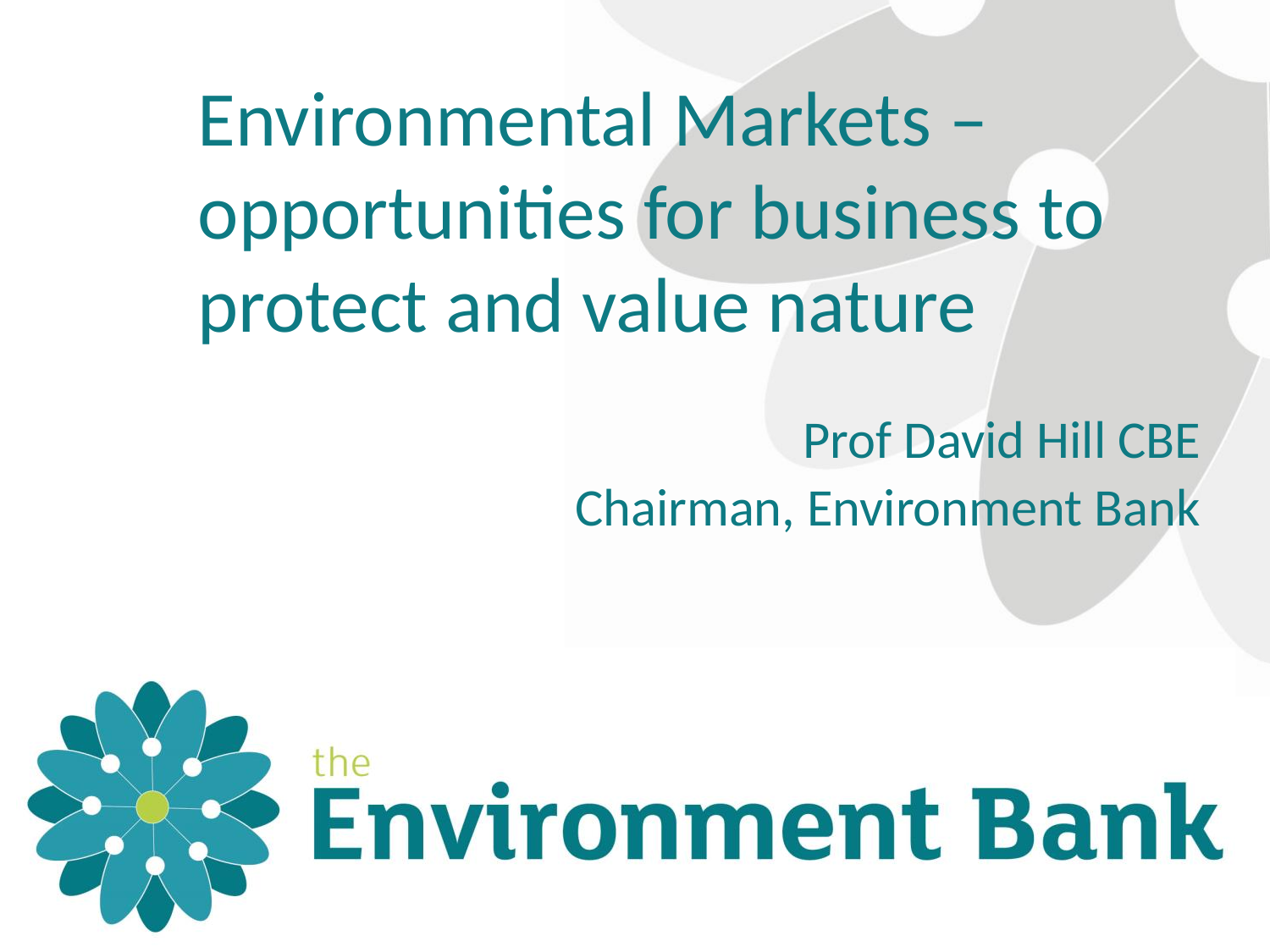

# Environmental Markets – opportunities for business to protect and value nature
Prof David Hill CBE
Chairman, Environment Bank